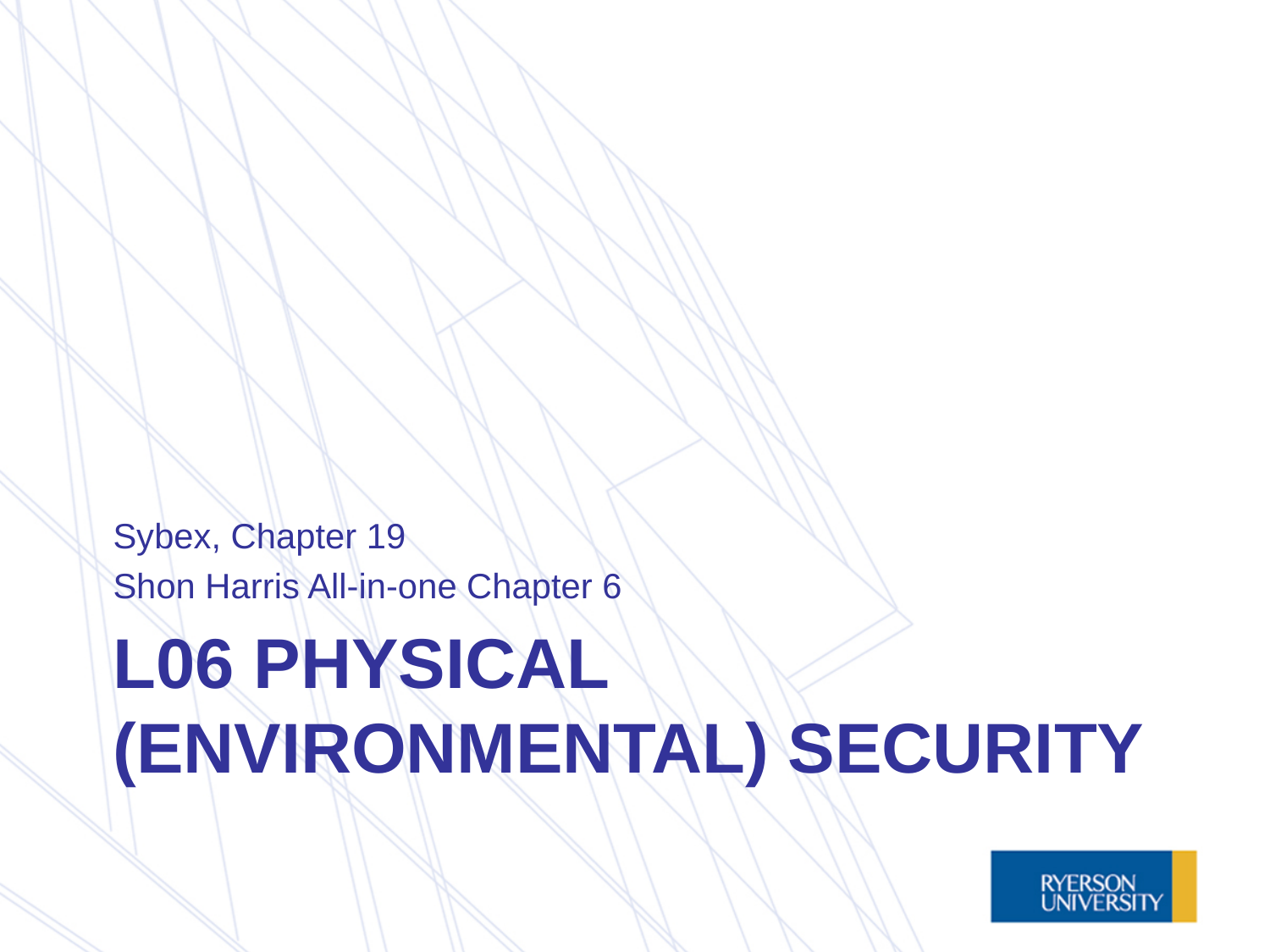

Sybex, Chapter 19
Shon Harris All-in-one Chapter 6
# L06 Physical (Environmental) Security